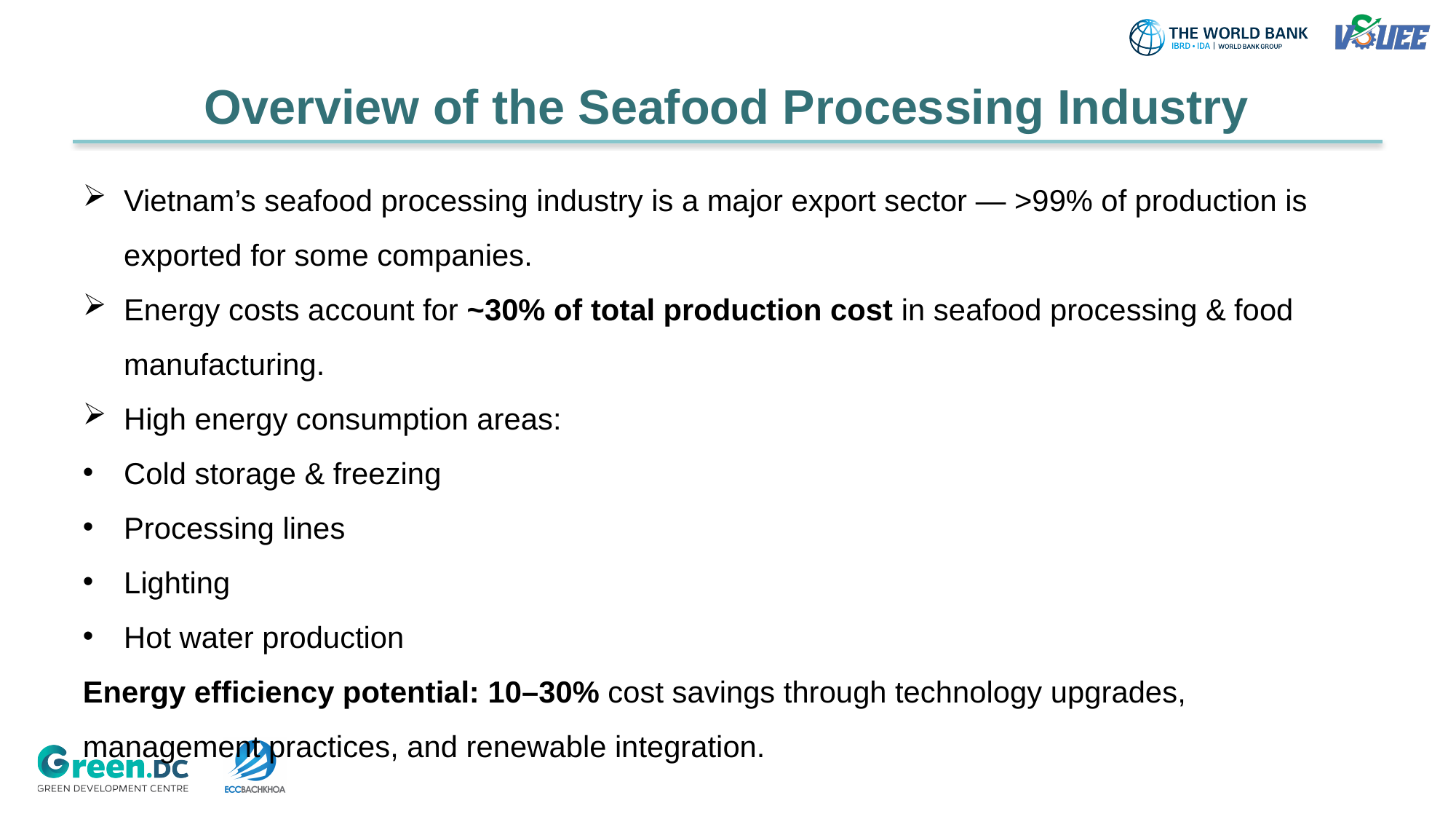

# Overview of the Seafood Processing Industry
Vietnam’s seafood processing industry is a major export sector — >99% of production is exported for some companies.
Energy costs account for ~30% of total production cost in seafood processing & food manufacturing.
High energy consumption areas:
Cold storage & freezing
Processing lines
Lighting
Hot water production
Energy efficiency potential: 10–30% cost savings through technology upgrades, management practices, and renewable integration.